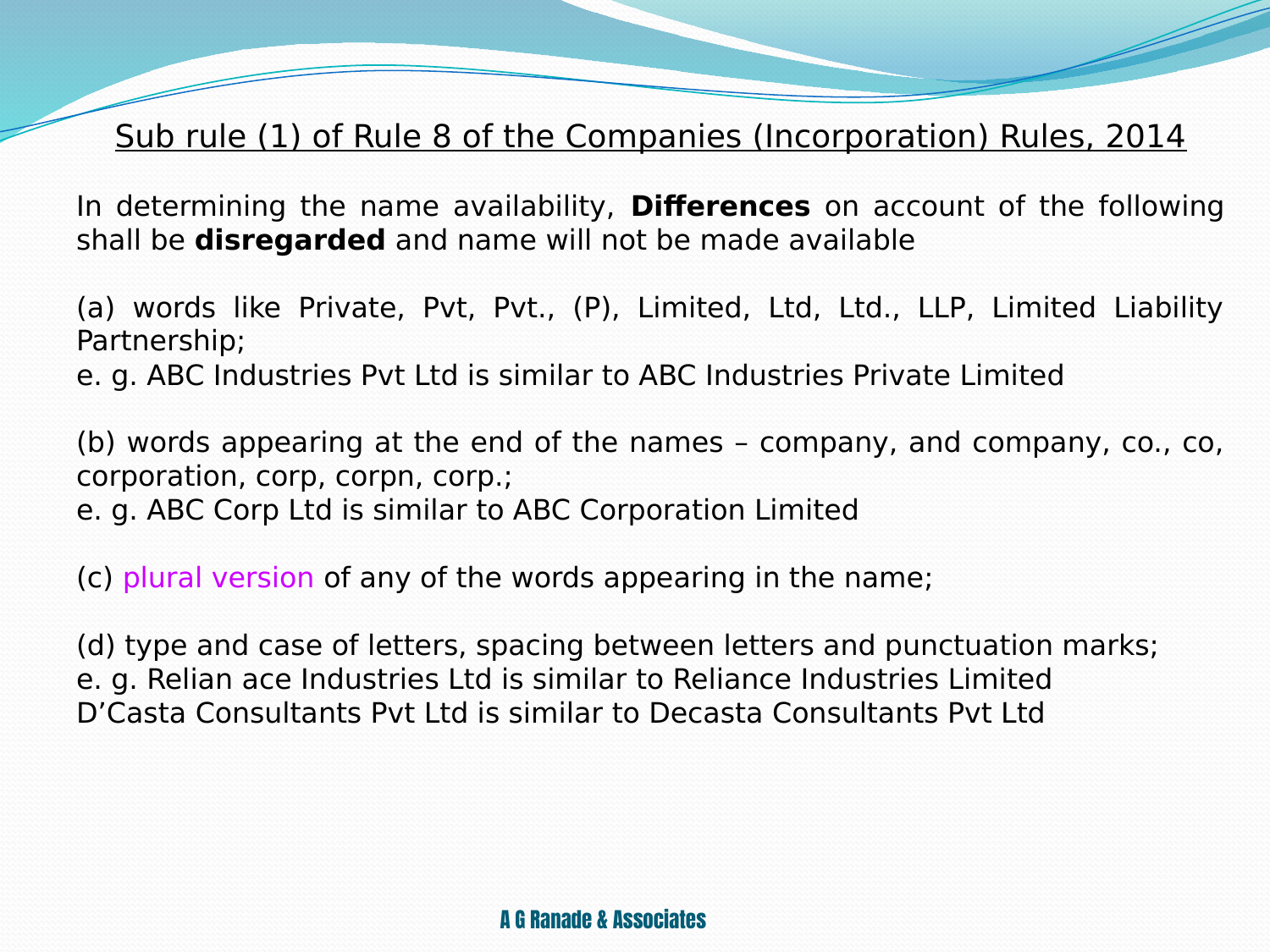

Sub rule (1) of Rule 8 of the Companies (Incorporation) Rules, 2014

In determining the name availability, Differences on account of the following shall be disregarded and name will not be made available

(a) words like Private, Pvt, Pvt., (P), Limited, Ltd, Ltd., LLP, Limited Liability Partnership;
e. g. ABC Industries Pvt Ltd is similar to ABC Industries Private Limited

(b) words appearing at the end of the names – company, and company, co., co, corporation, corp, corpn, corp.;
e. g. ABC Corp Ltd is similar to ABC Corporation Limited

(c) plural version of any of the words appearing in the name;

(d) type and case of letters, spacing between letters and punctuation marks;
e. g. Relian ace Industries Ltd is similar to Reliance Industries Limited
D’Casta Consultants Pvt Ltd is similar to Decasta Consultants Pvt Ltd

A G Ranade & Associates